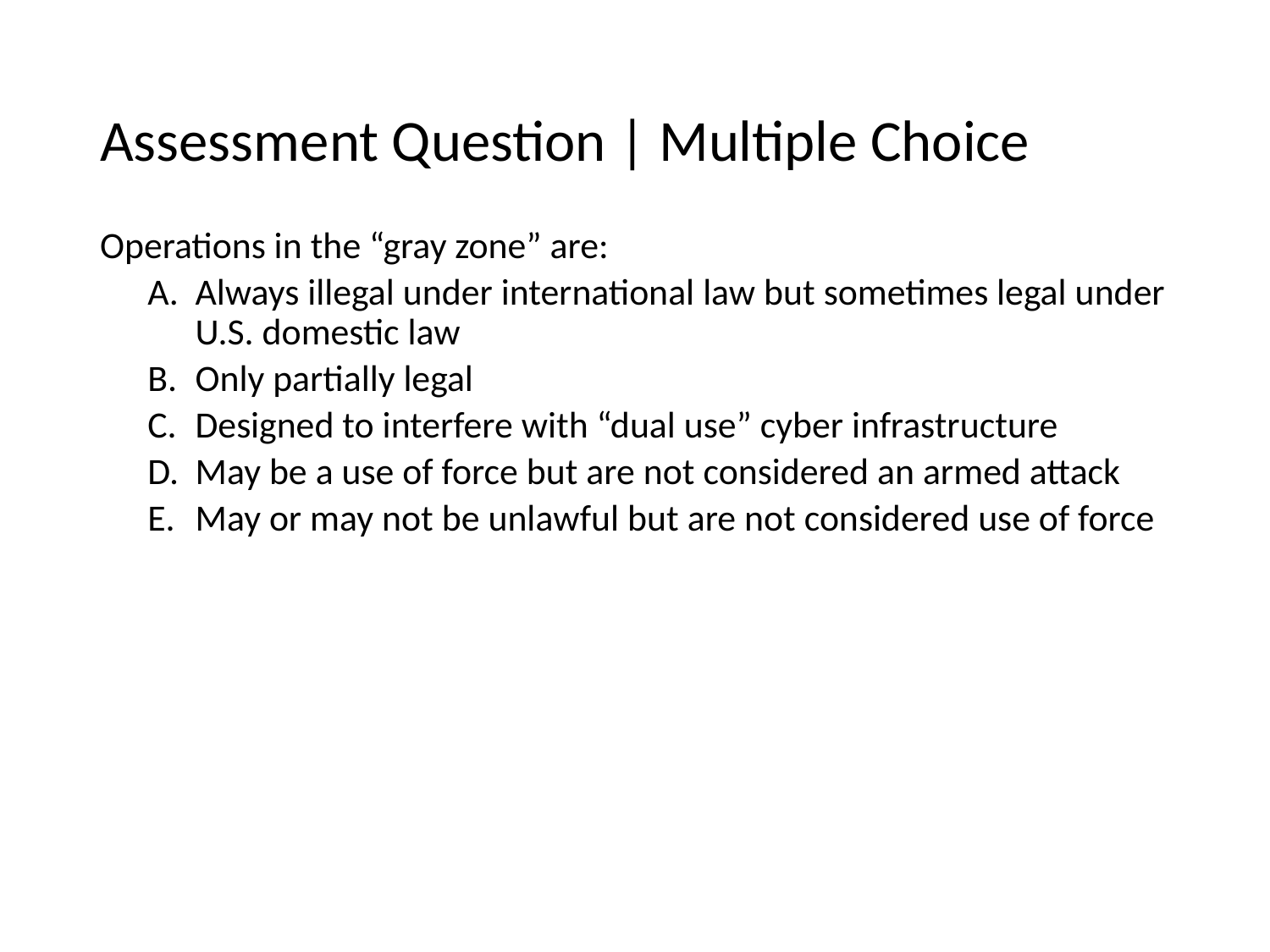

# Assessment Question | Multiple Choice
Operations in the “gray zone” are:
Always illegal under international law but sometimes legal under U.S. domestic law
Only partially legal
Designed to interfere with “dual use” cyber infrastructure
May be a use of force but are not considered an armed attack
May or may not be unlawful but are not considered use of force